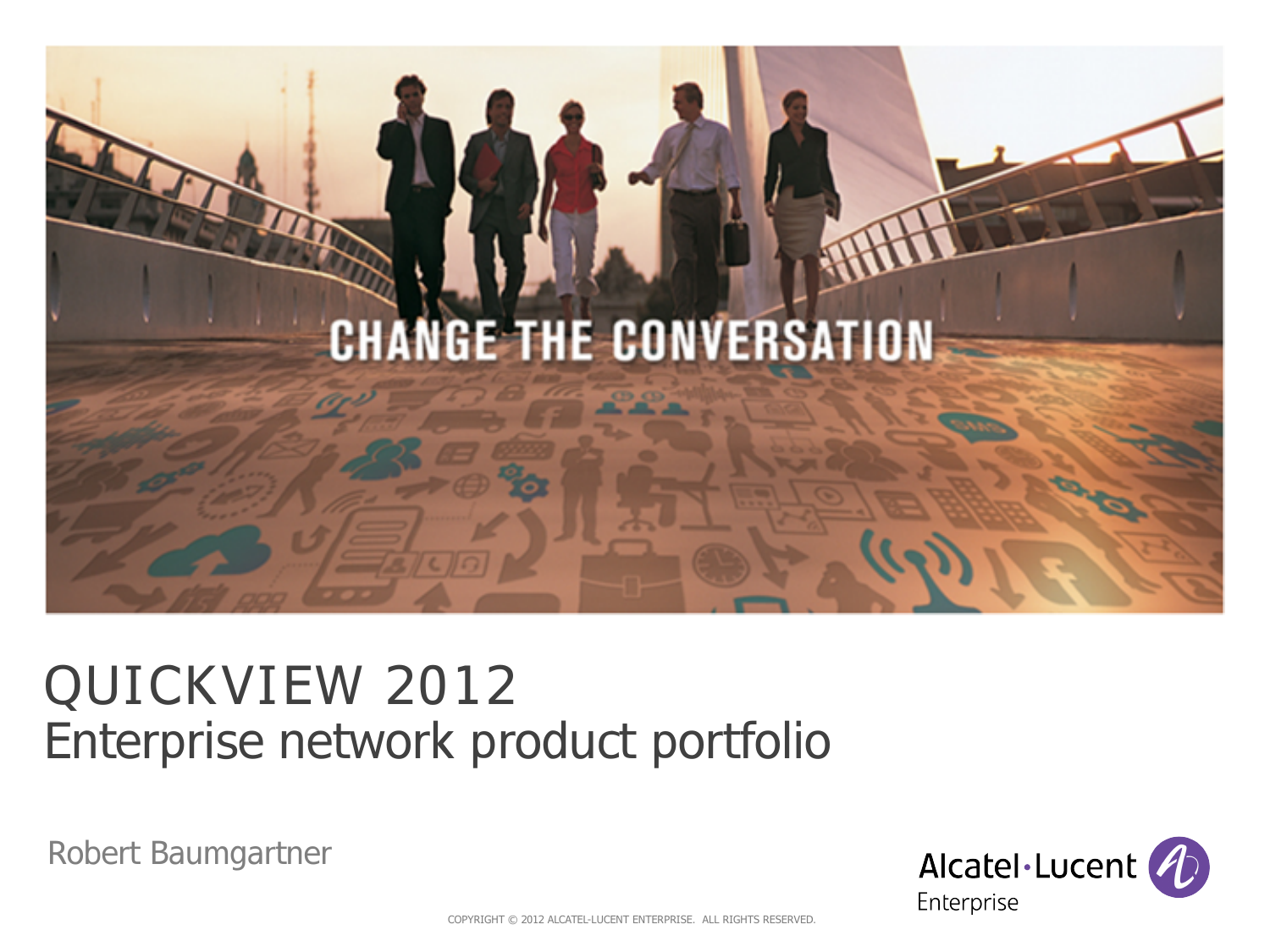

# QUICKVIEW 2012 Enterprise network product portfolio

Robert Baumgartner